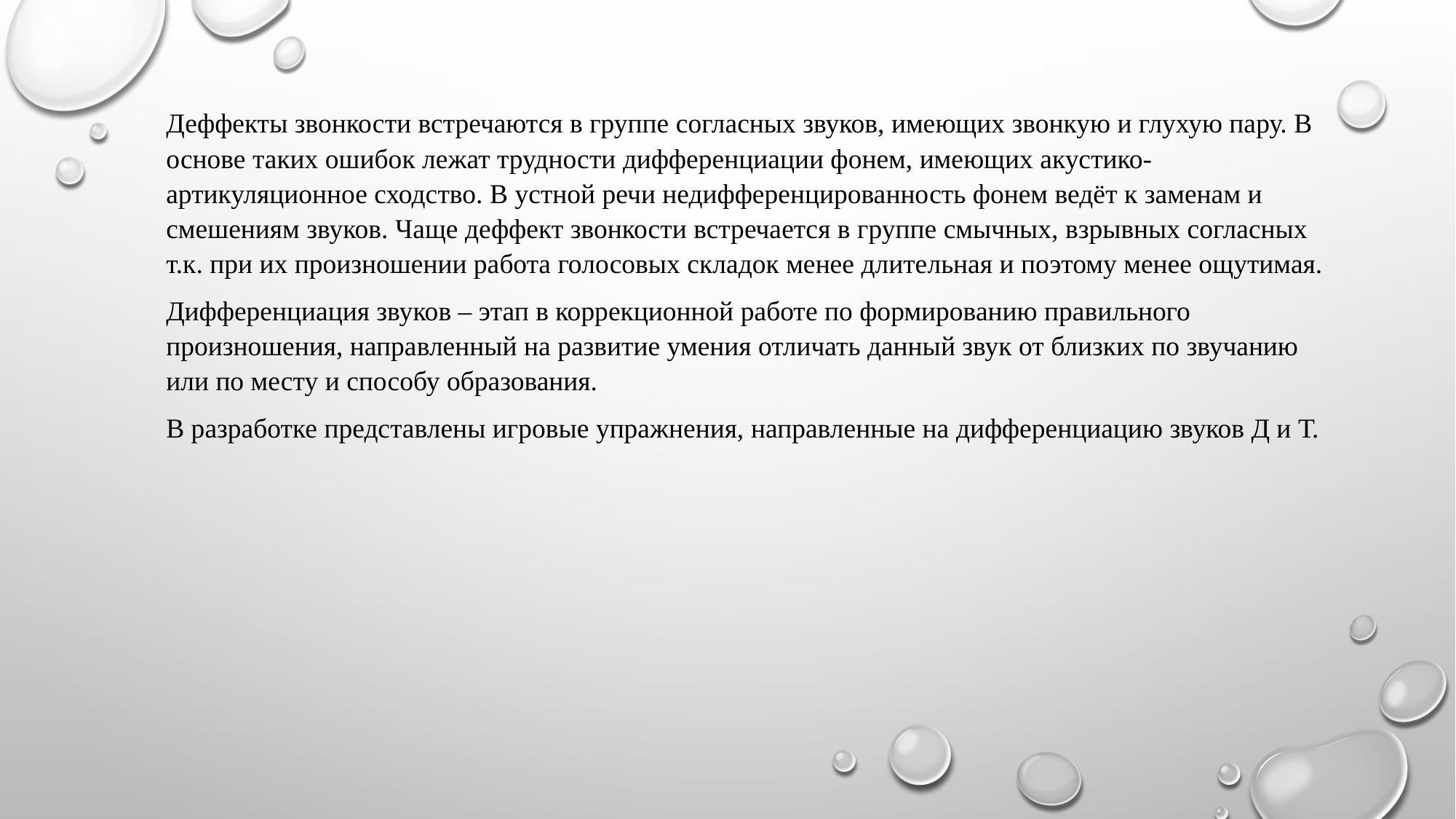

Деффекты звонкости встречаются в группе согласных звуков, имеющих звонкую и глухую пару. В основе таких ошибок лежат трудности дифференциации фонем, имеющих акустико-артикуляционное сходство. В устной речи недифференцированность фонем ведёт к заменам и смешениям звуков. Чаще деффект звонкости встречается в группе смычных, взрывных согласных т.к. при их произношении работа голосовых складок менее длительная и поэтому менее ощутимая.
Дифференциация звуков – этап в коррекционной работе по формированию правильного произношения, направленный на развитие умения отличать данный звук от близких по звучанию или по месту и способу образования.
В разработке представлены игровые упражнения, направленные на дифференциацию звуков Д и Т.